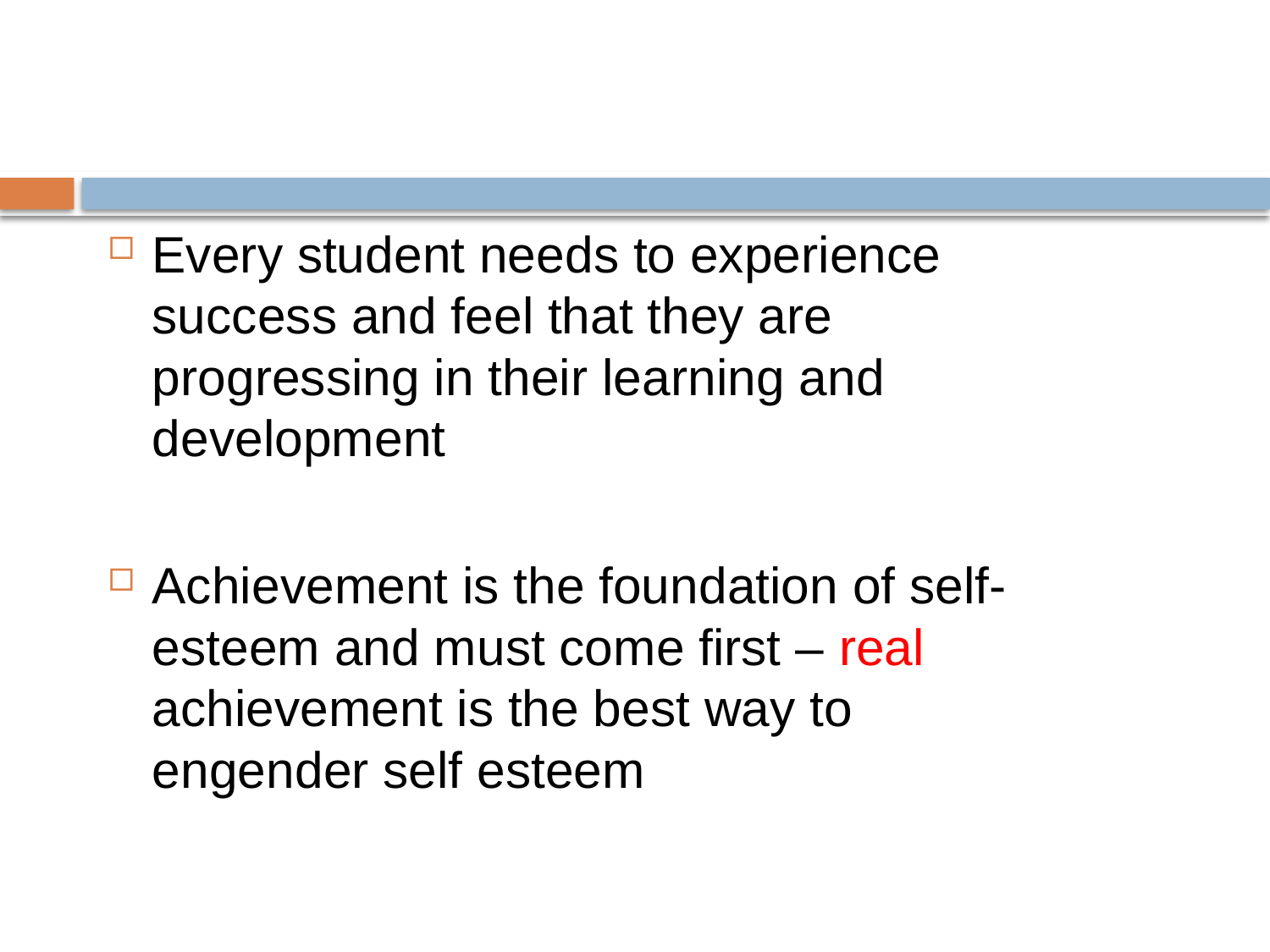

Every student needs to experience success and feel that they are progressing in their learning and development

Achievement is the foundation of self-esteem and must come first – real achievement is the best way to engender self esteem